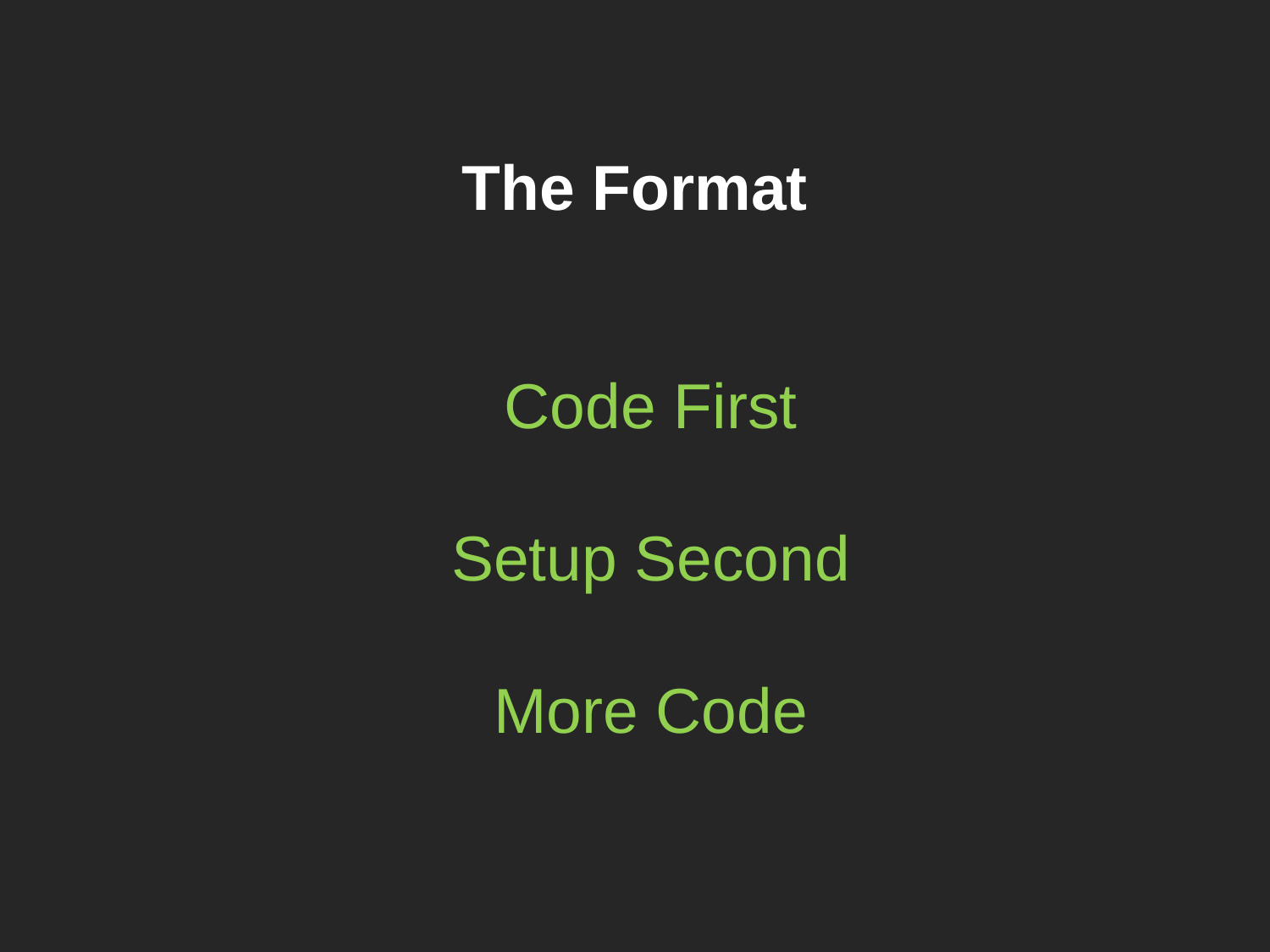

# The Format
Code First

Setup Second

More Code